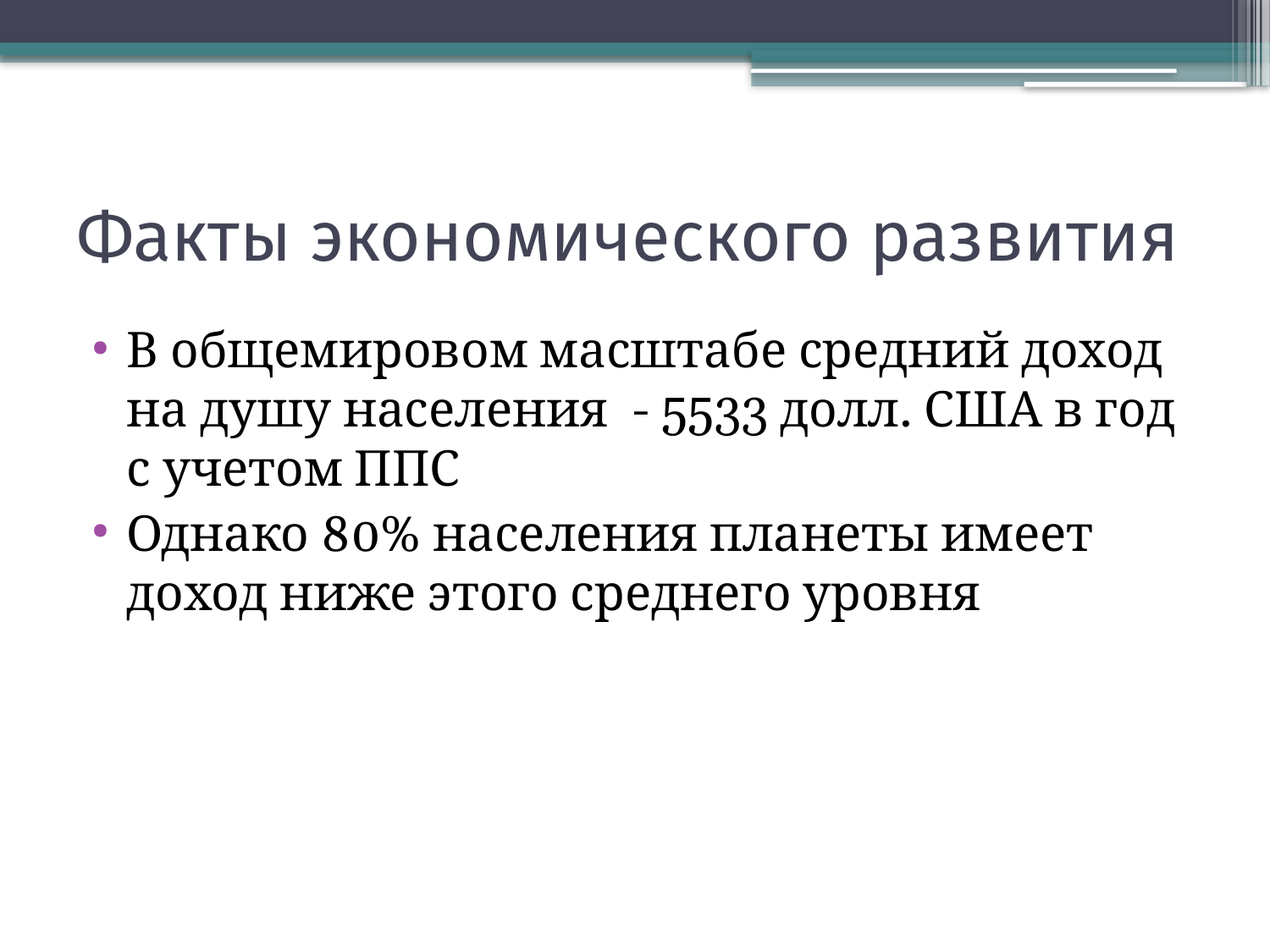

# Факты экономического развития
В общемировом масштабе средний доход на душу населения  - 5533 долл. США в год с учетом ППС
Однако 80% населения планеты имеет доход ниже этого среднего уровня